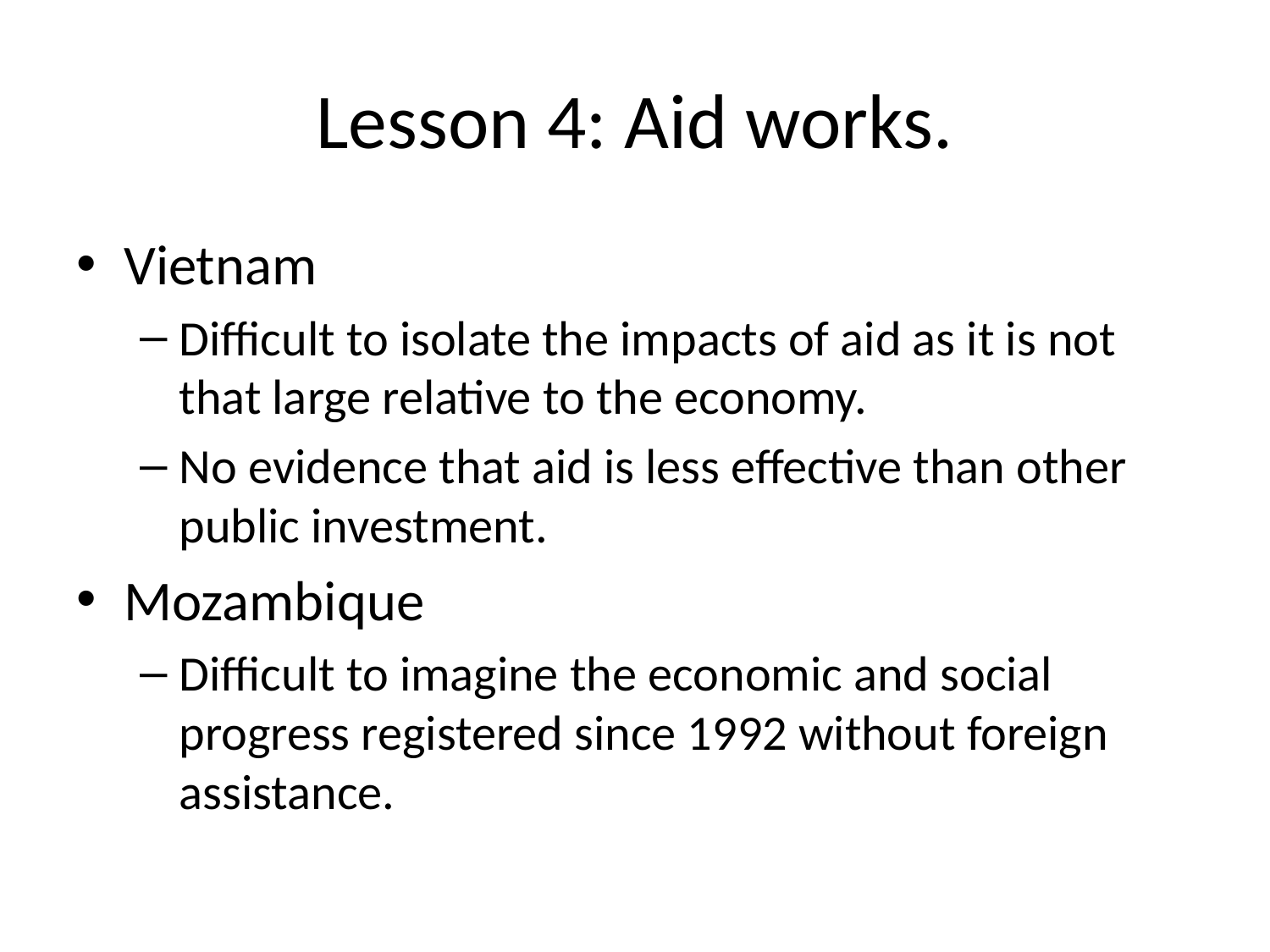

# Lesson 4: Aid works.
Vietnam
Difficult to isolate the impacts of aid as it is not that large relative to the economy.
No evidence that aid is less effective than other public investment.
Mozambique
Difficult to imagine the economic and social progress registered since 1992 without foreign assistance.